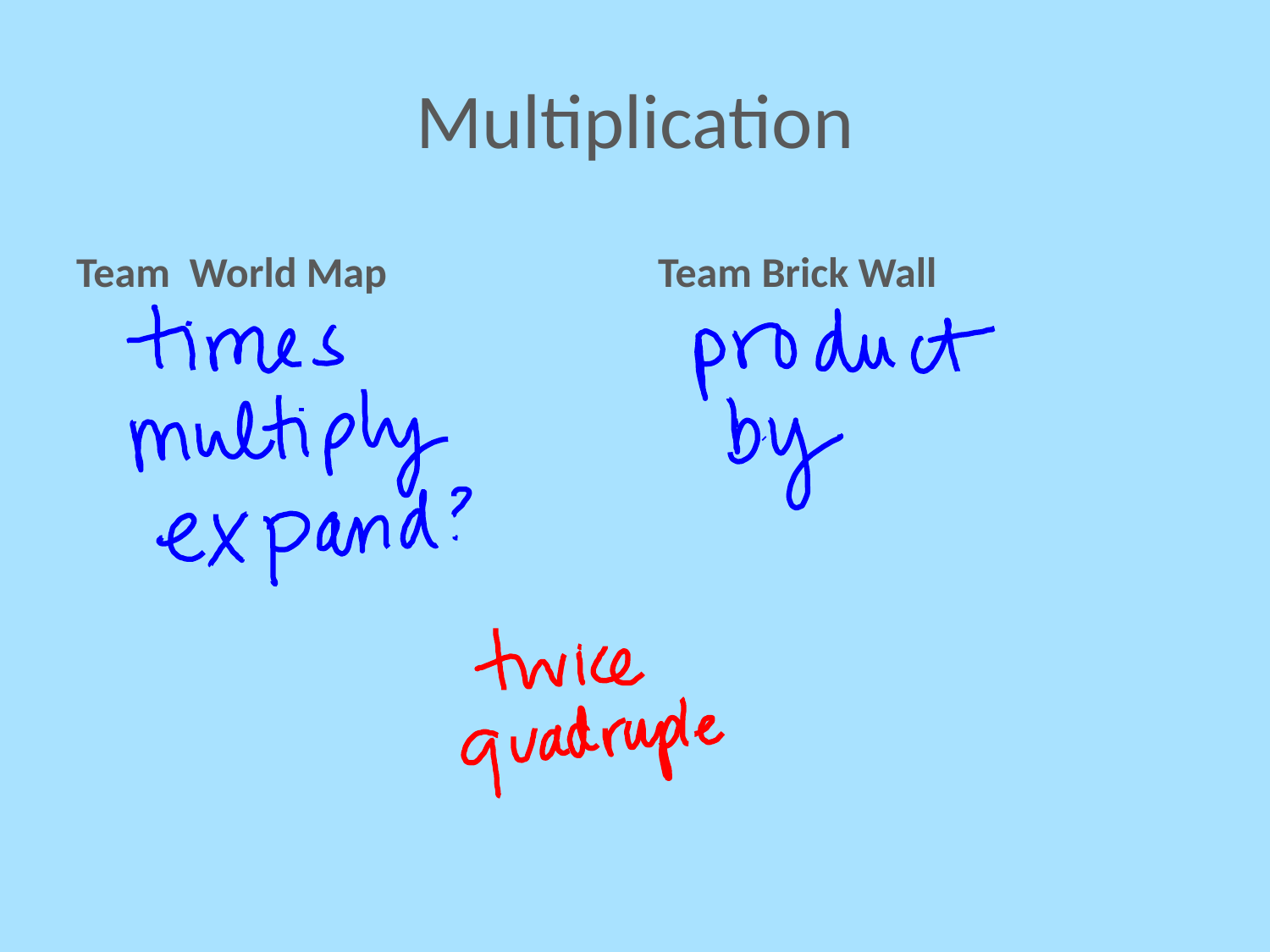

# Multiplication
Team  World Map
Team Brick Wall